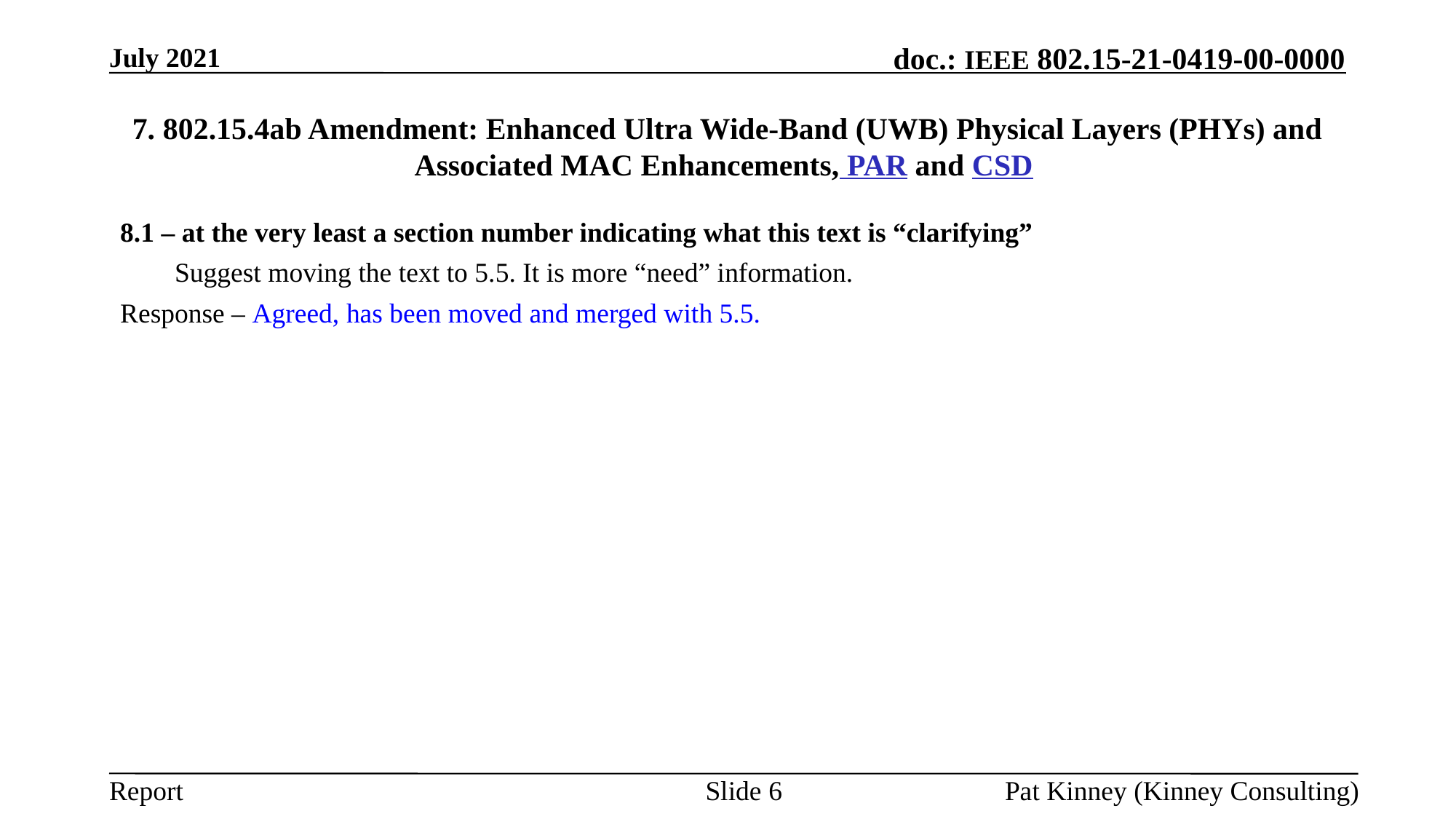

July 2021
# 7. 802.15.4ab Amendment: Enhanced Ultra Wide-Band (UWB) Physical Layers (PHYs) and Associated MAC Enhancements, PAR and CSD
8.1 – at the very least a section number indicating what this text is “clarifying”
Suggest moving the text to 5.5. It is more “need” information.
Response – Agreed, has been moved and merged with 5.5.

Pat Kinney (Kinney Consulting)
Slide 6